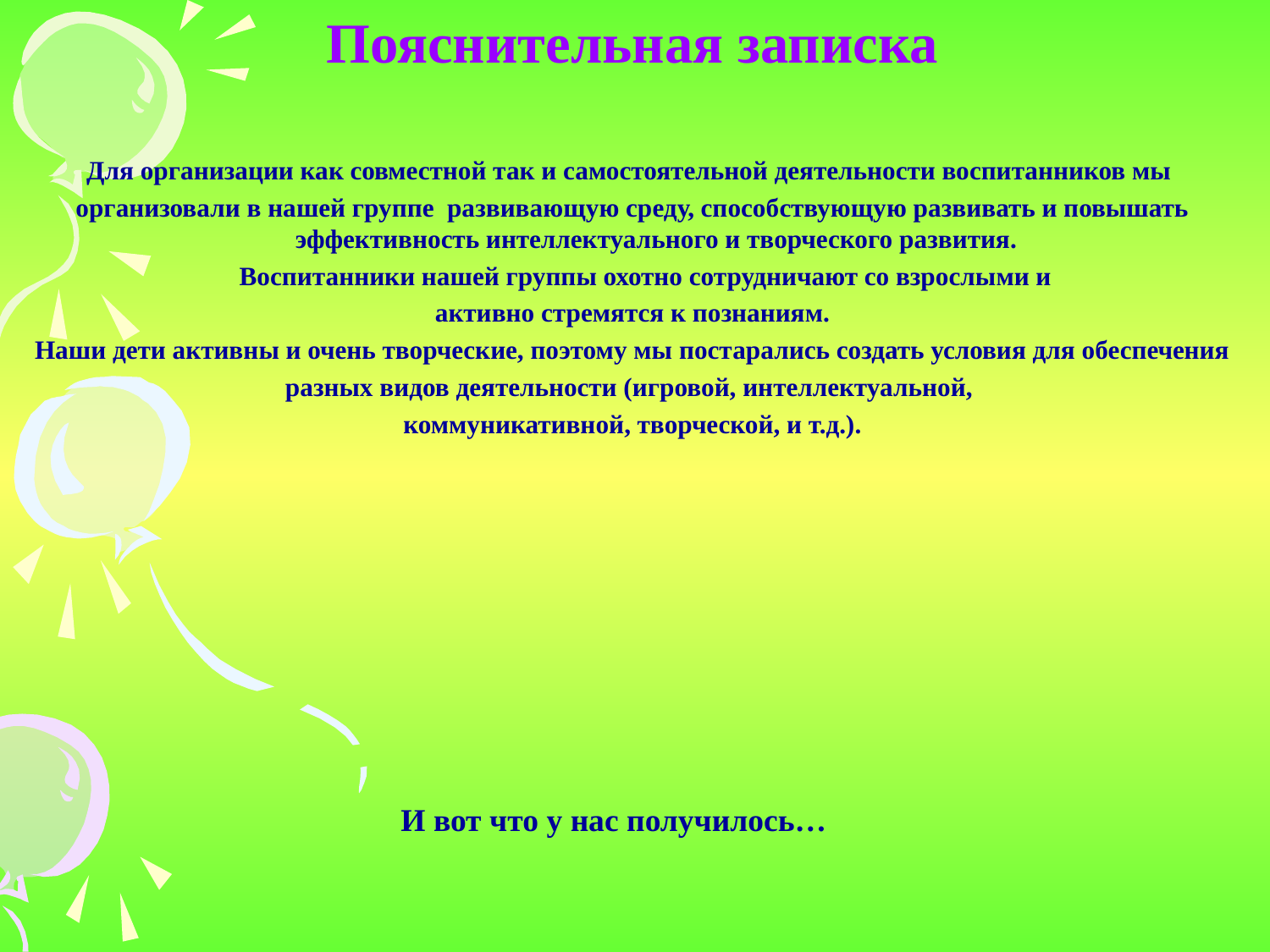

Пояснительная записка

Для организации как совместной так и самостоятельной деятельности воспитанников мы
организовали в нашей группе  развивающую среду, способствующую развивать и повышать эффективность интеллектуального и творческого развития.
    Воспитанники нашей группы охотно сотрудничают со взрослыми и
активно стремятся к познаниям.
 Наши дети активны и очень творческие, поэтому мы постарались создать условия для обеспечения
разных видов деятельности (игровой, интеллектуальной,
коммуникативной, творческой, и т.д.).

И вот что у нас получилось…